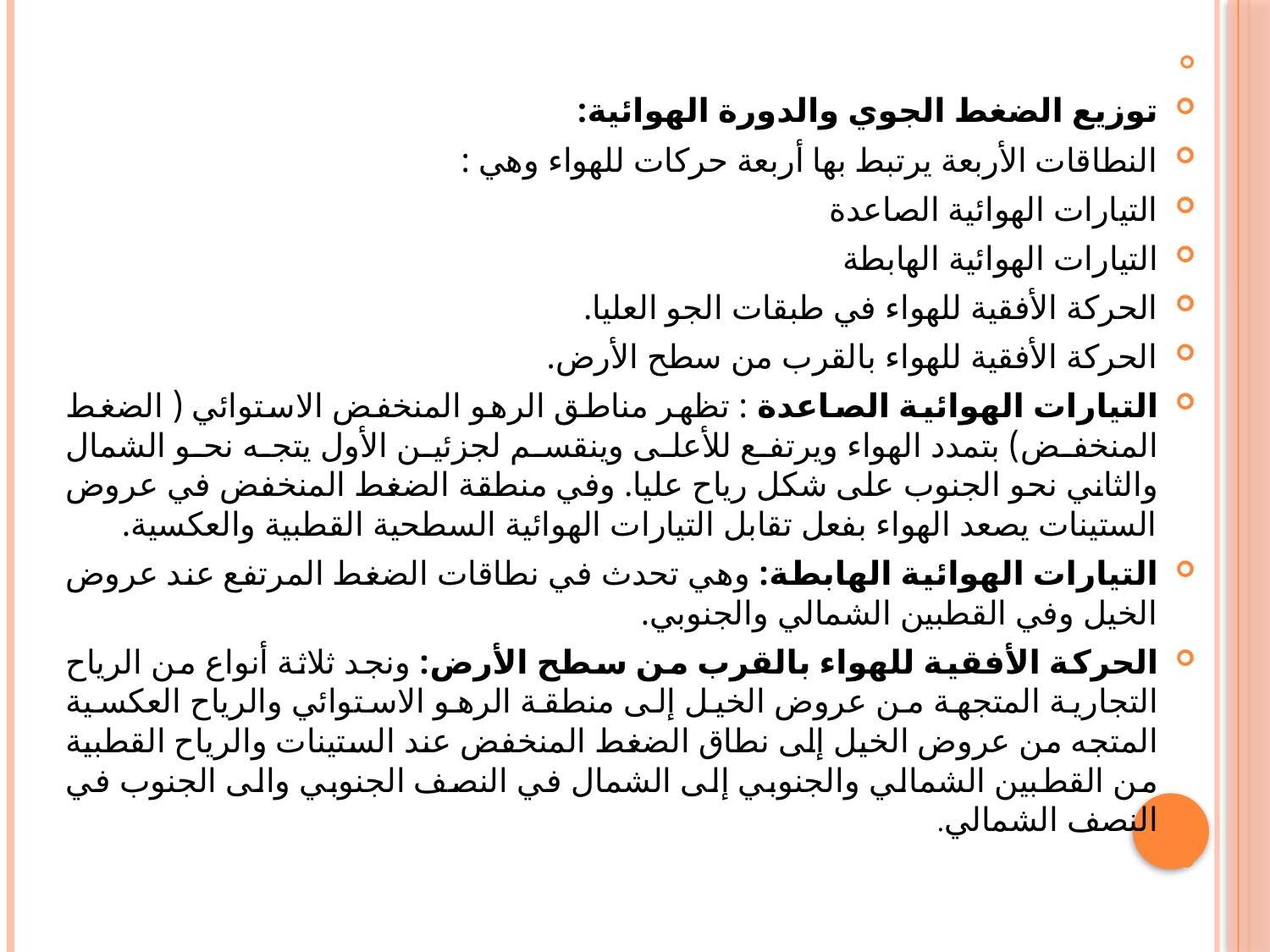

#

توزيع الضغط الجوي والدورة الهوائية:
النطاقات الأربعة يرتبط بها أربعة حركات للهواء وهي :
التيارات الهوائية الصاعدة
التيارات الهوائية الهابطة
الحركة الأفقية للهواء في طبقات الجو العليا.
الحركة الأفقية للهواء بالقرب من سطح الأرض.
التيارات الهوائية الصاعدة : تظهر مناطق الرهو المنخفض الاستوائي ( الضغط المنخفض) بتمدد الهواء ويرتفع للأعلى وينقسم لجزئين الأول يتجه نحو الشمال والثاني نحو الجنوب على شكل رياح عليا. وفي منطقة الضغط المنخفض في عروض الستينات يصعد الهواء بفعل تقابل التيارات الهوائية السطحية القطبية والعكسية.
التيارات الهوائية الهابطة: وهي تحدث في نطاقات الضغط المرتفع عند عروض الخيل وفي القطبين الشمالي والجنوبي.
الحركة الأفقية للهواء بالقرب من سطح الأرض: ونجد ثلاثة أنواع من الرياح التجارية المتجهة من عروض الخيل إلى منطقة الرهو الاستوائي والرياح العكسية المتجه من عروض الخيل إلى نطاق الضغط المنخفض عند الستينات والرياح القطبية من القطبين الشمالي والجنوبي إلى الشمال في النصف الجنوبي والى الجنوب في النصف الشمالي.